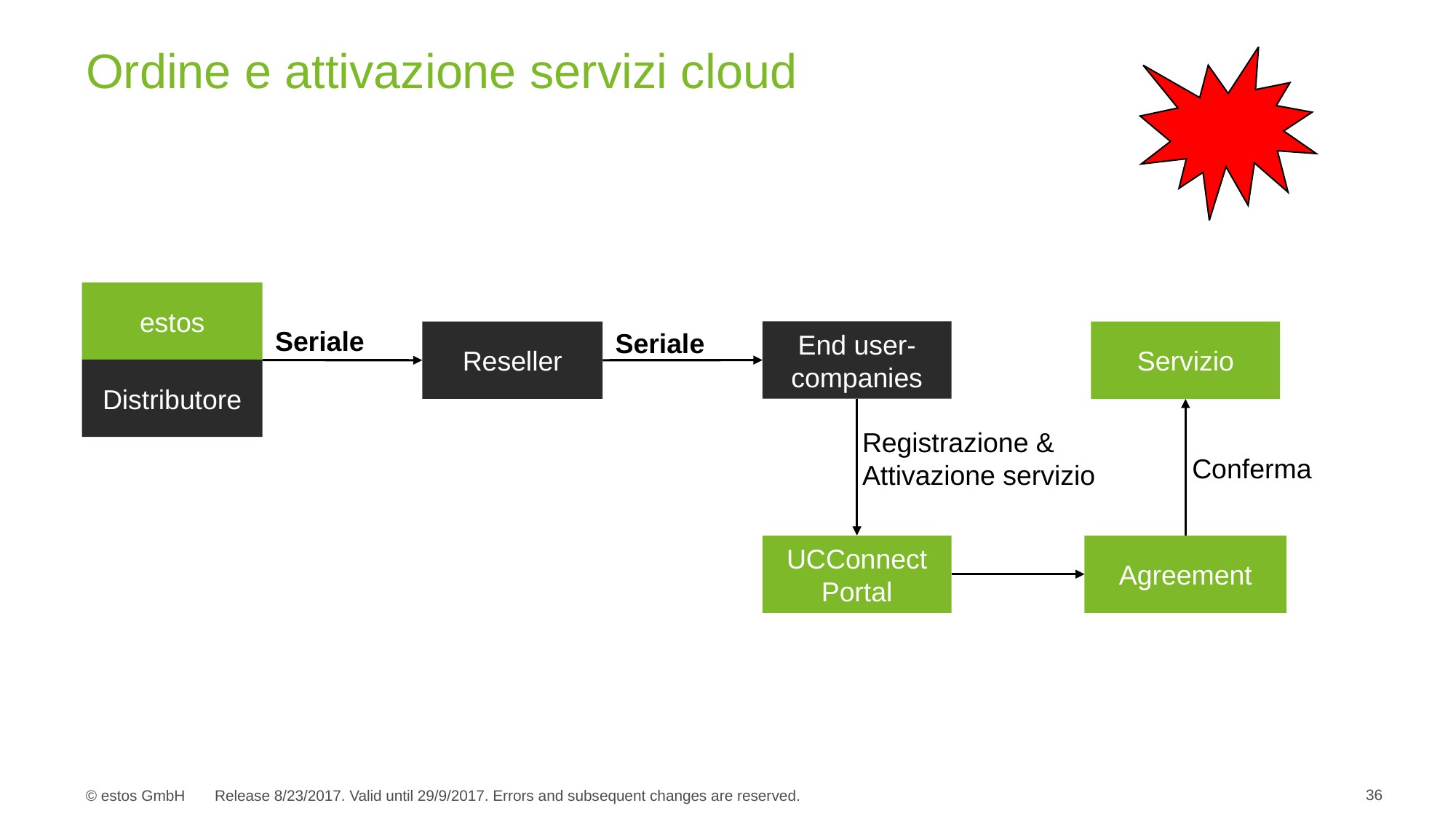

# Ordine e attivazione servizi cloud

estos
Seriale

Seriale

End user-companies
Reseller
Servizio
Distributore
Registrazione &
Attivazione servizio
Conferma
UCConnect
Portal
Agreement

© estos GmbH
Release 8/23/2017. Valid until 29/9/2017. Errors and subsequent changes are reserved.
36